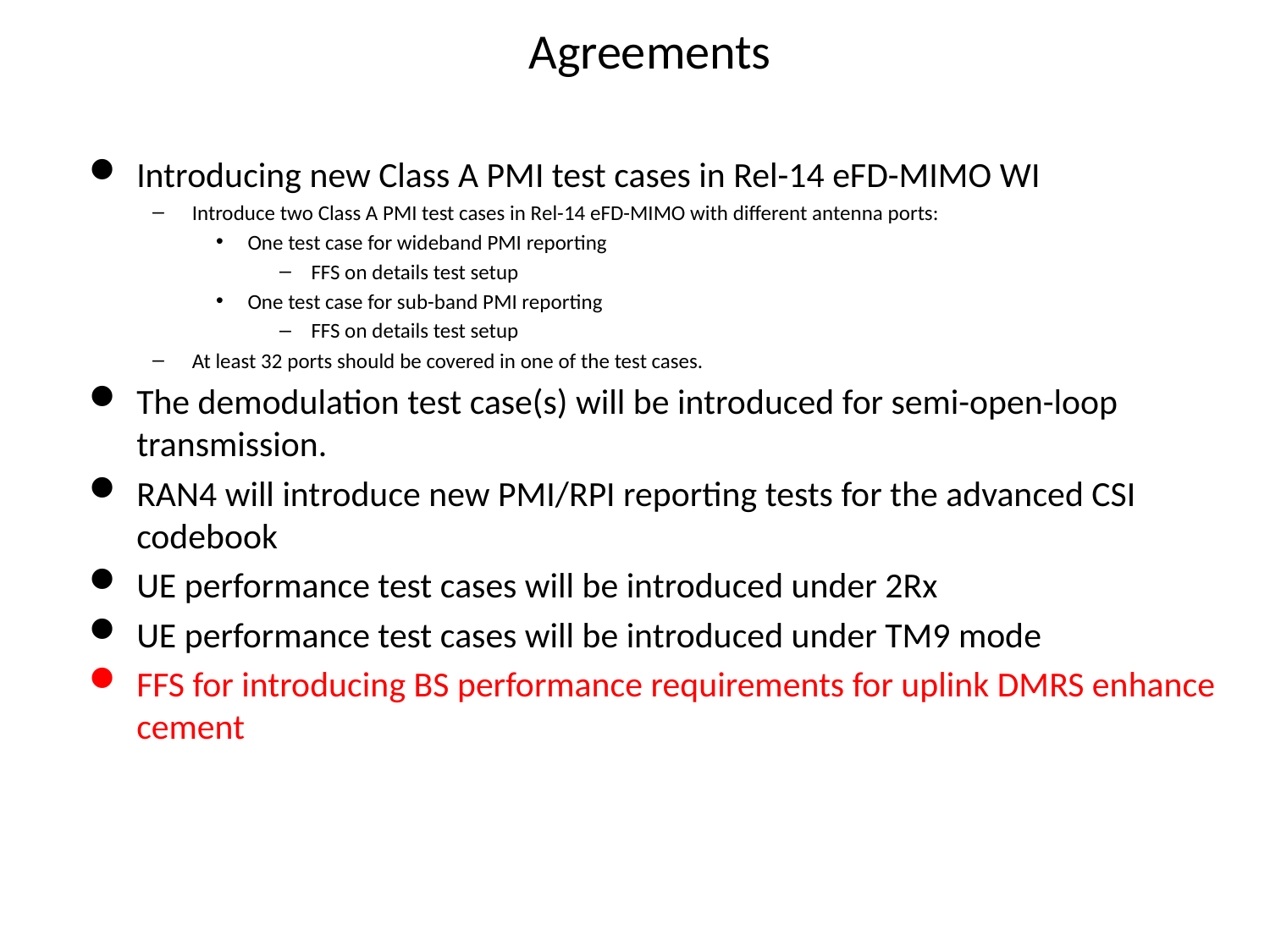

Agreements
Introducing new Class A PMI test cases in Rel-14 eFD-MIMO WI
Introduce two Class A PMI test cases in Rel-14 eFD-MIMO with different antenna ports:
One test case for wideband PMI reporting
FFS on details test setup
One test case for sub-band PMI reporting
FFS on details test setup
At least 32 ports should be covered in one of the test cases.
The demodulation test case(s) will be introduced for semi-open-loop transmission.
RAN4 will introduce new PMI/RPI reporting tests for the advanced CSI codebook
UE performance test cases will be introduced under 2Rx
UE performance test cases will be introduced under TM9 mode
FFS for introducing BS performance requirements for uplink DMRS enhance cement